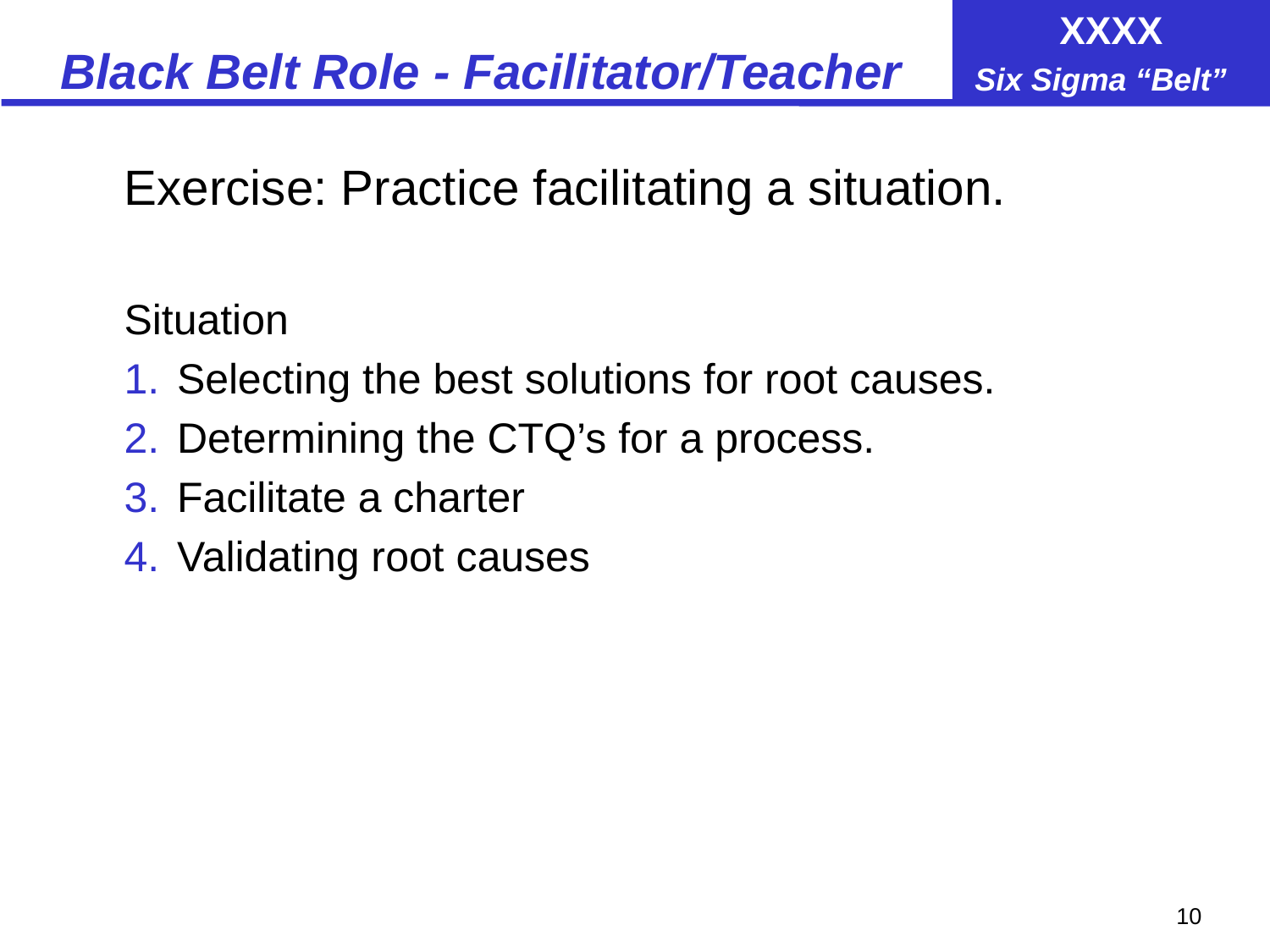

# Black Belt Role - Facilitator/Teacher
Exercise: Practice facilitating a situation.

Situation
Selecting the best solutions for root causes.
Determining the CTQ’s for a process.
Facilitate a charter
Validating root causes